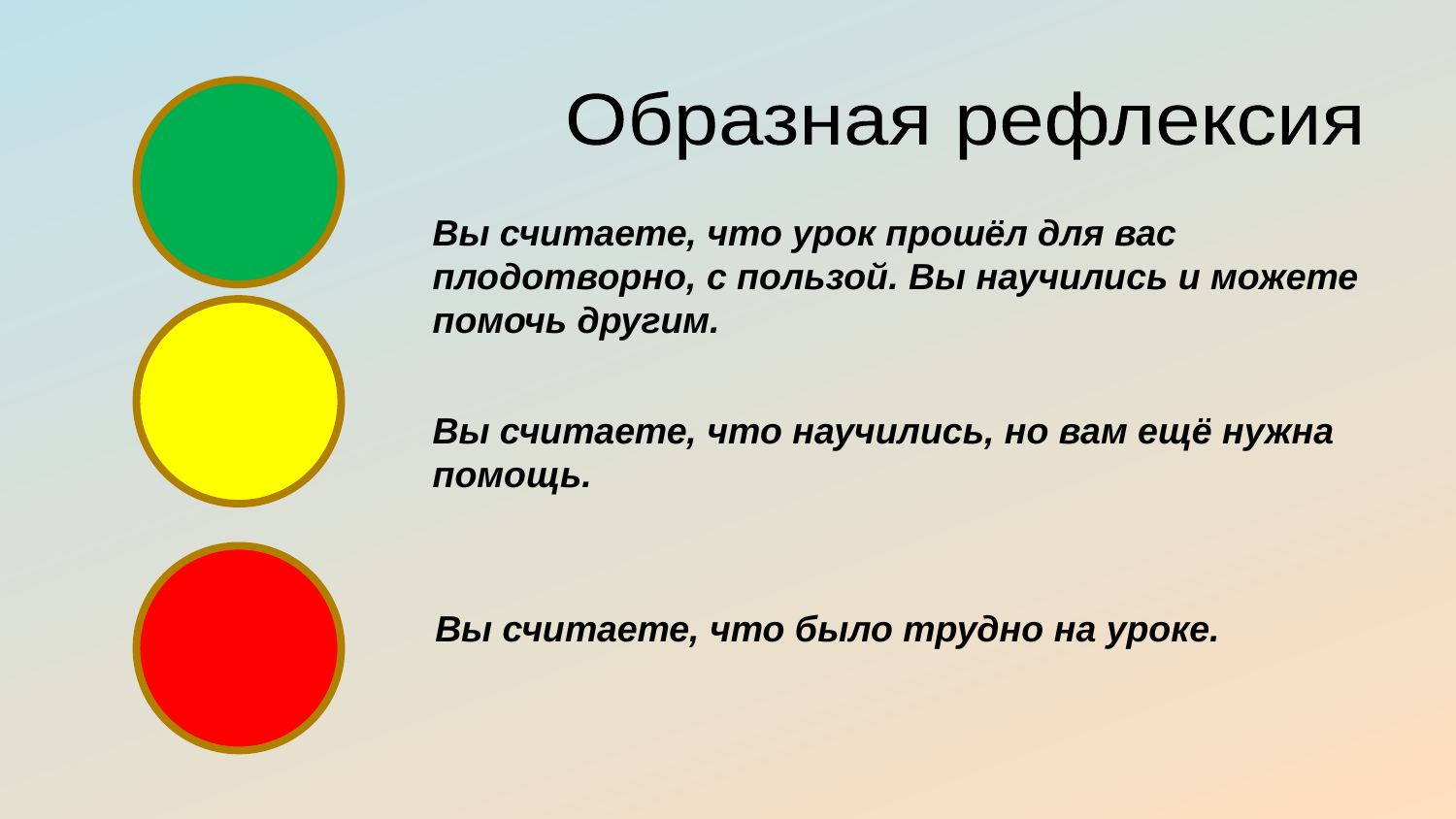

Образная рефлексия
Вы считаете, что урок прошёл для вас плодотворно, с пользой. Вы научились и можете помочь другим.

Вы считаете, что научились, но вам ещё нужна помощь.

Вы считаете, что было трудно на уроке.